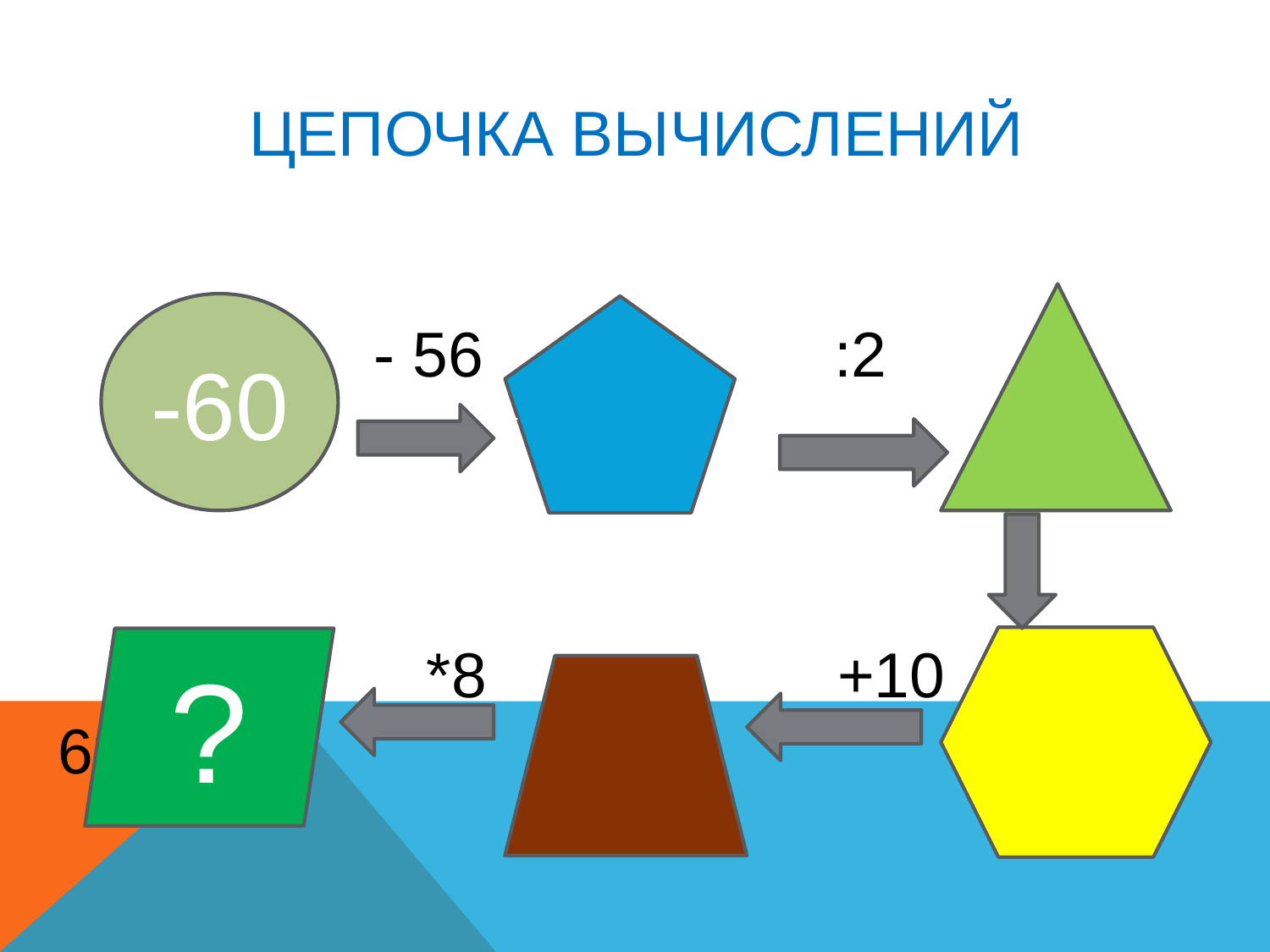

# Цепочка вычислений

                  - 56                    :2

                     *8                    +10           - 68

-60

?